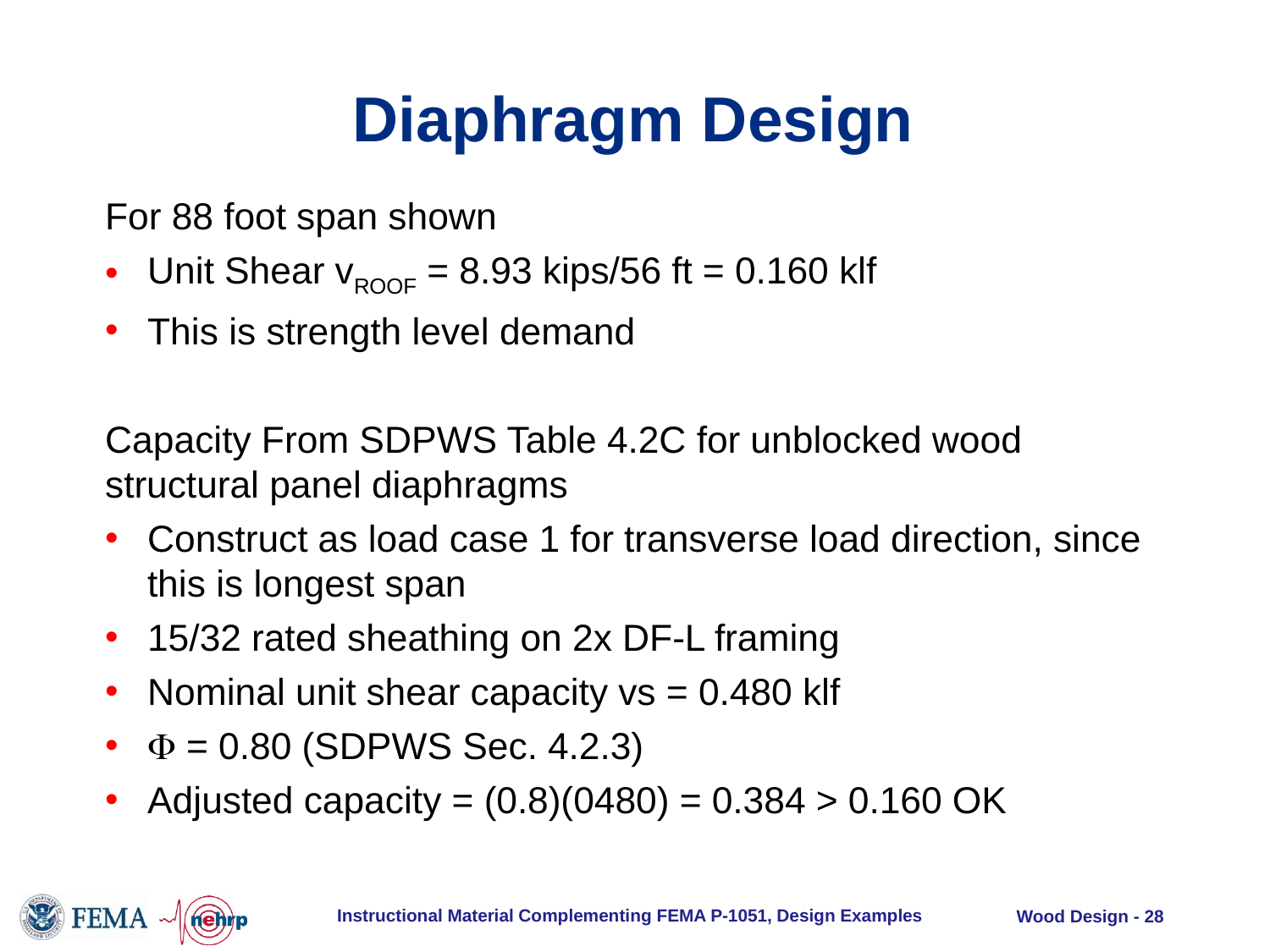

# Diaphragm Design
For 88 foot span shown
Unit Shear vROOF = 8.93 kips/56 ft = 0.160 klf
This is strength level demand

Capacity From SDPWS Table 4.2C for unblocked wood structural panel diaphragms
Construct as load case 1 for transverse load direction, since this is longest span
15/32 rated sheathing on 2x DF-L framing
Nominal unit shear capacity vs = 0.480 klf
Φ = 0.80 (SDPWS Sec. 4.2.3)
Adjusted capacity = (0.8)(0480) = 0.384 > 0.160 OK